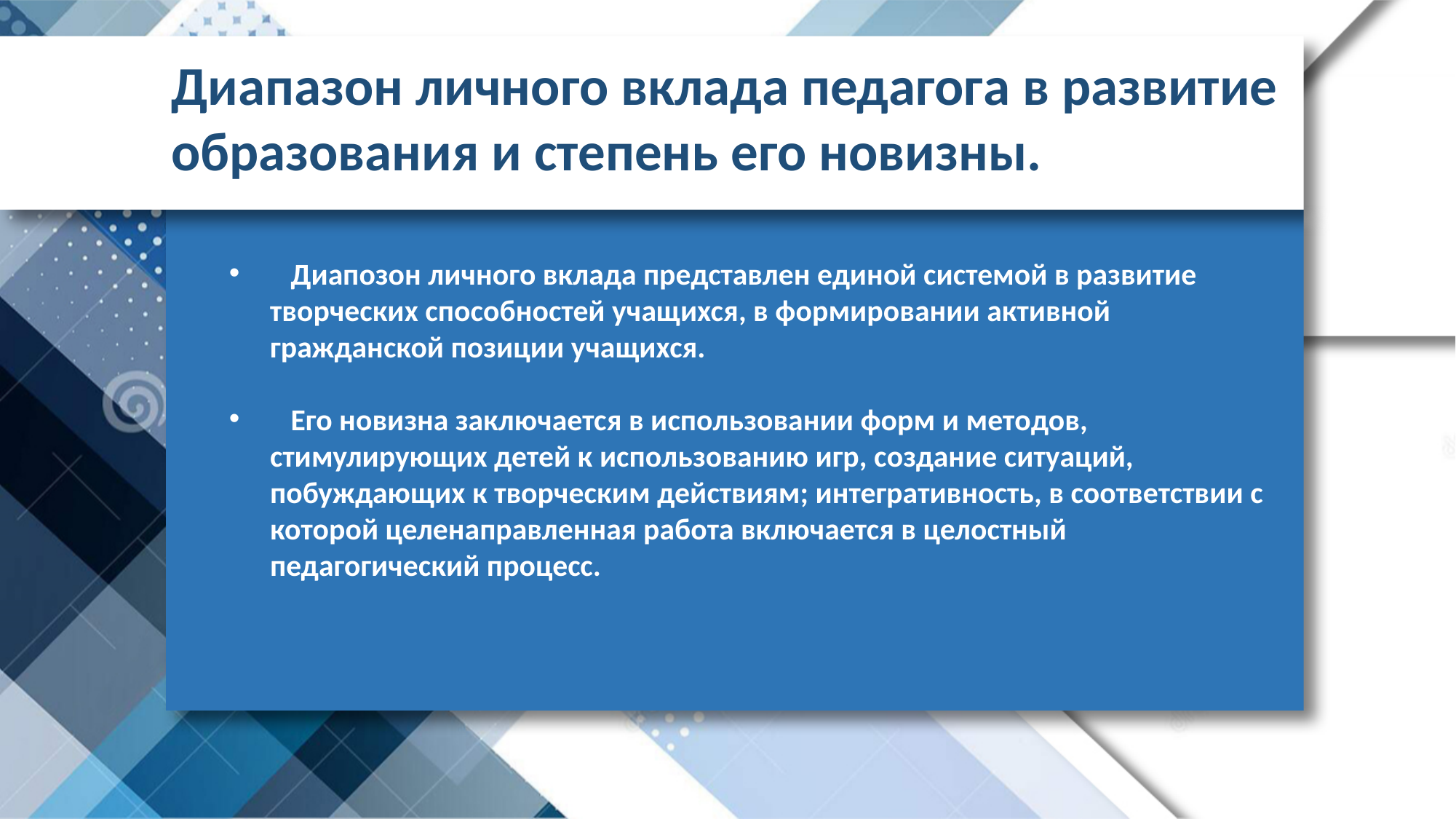

Диапазон личного вклада педагога в развитие
образования и степень его новизны.

   Диапозон личного вклада представлен единой системой в развитие творческих способностей учащихся, в формировании активной гражданской позиции учащихся.

   Его новизна заключается в использовании форм и методов, стимулирующих детей к использованию игр, создание ситуаций, побуждающих к творческим действиям; интегративность, в соответствии с которой целенаправленная работа включается в целостный педагогический процесс.